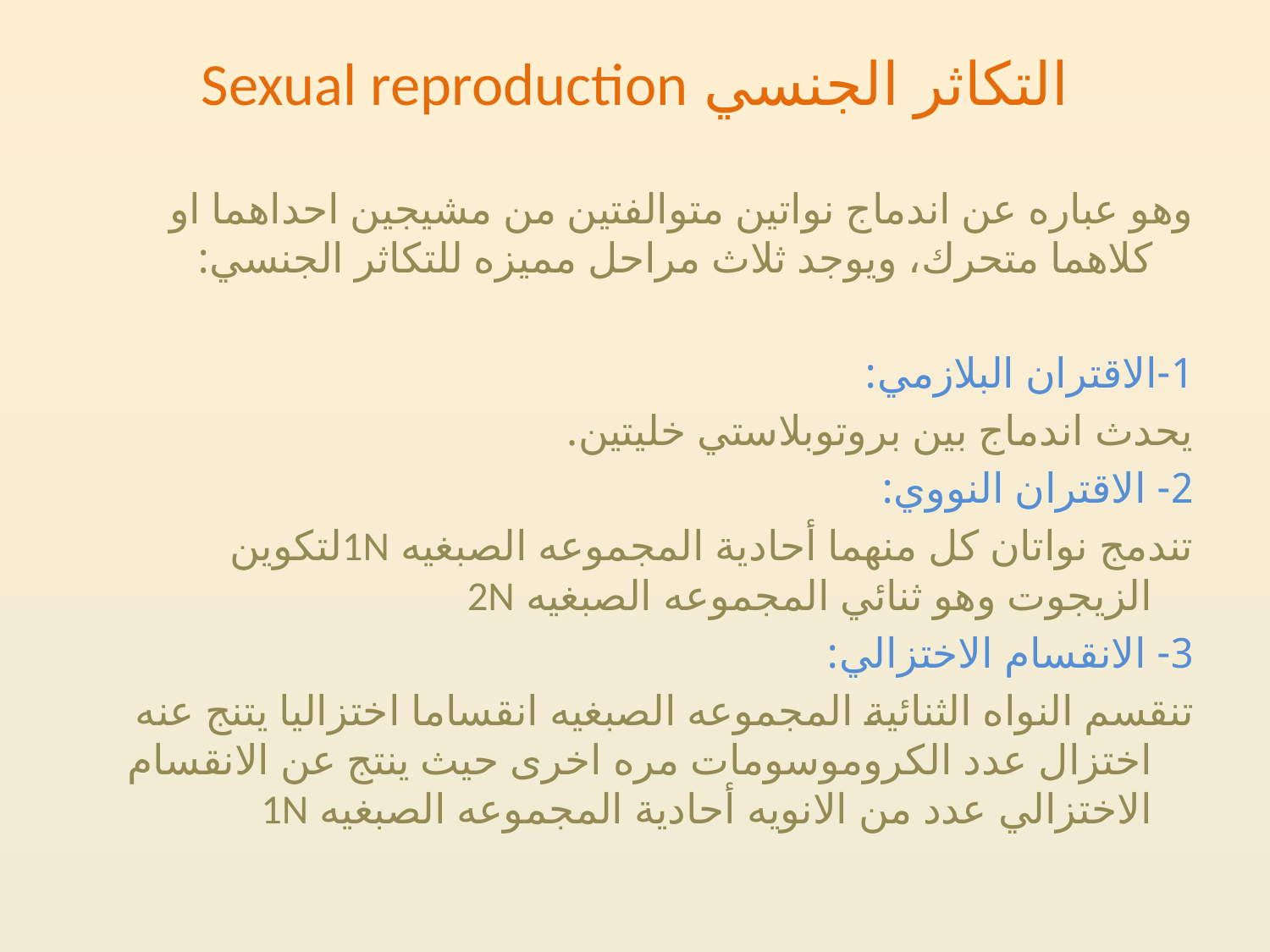

# التكاثر الجنسي Sexual reproduction
وهو عباره عن اندماج نواتين متوالفتين من مشيجين احداهما او كلاهما متحرك، ويوجد ثلاث مراحل مميزه للتكاثر الجنسي:

1-الاقتران البلازمي:
يحدث اندماج بين بروتوبلاستي خليتين.
2- الاقتران النووي:
تندمج نواتان كل منهما أحادية المجموعه الصبغيه 1Nلتكوين الزيجوت وهو ثنائي المجموعه الصبغيه 2N
3- الانقسام الاختزالي:
تنقسم النواه الثنائية المجموعه الصبغيه انقساما اختزاليا يتنج عنه اختزال عدد الكروموسومات مره اخرى حيث ينتج عن الانقسام الاختزالي عدد من الانويه أحادية المجموعه الصبغيه 1N